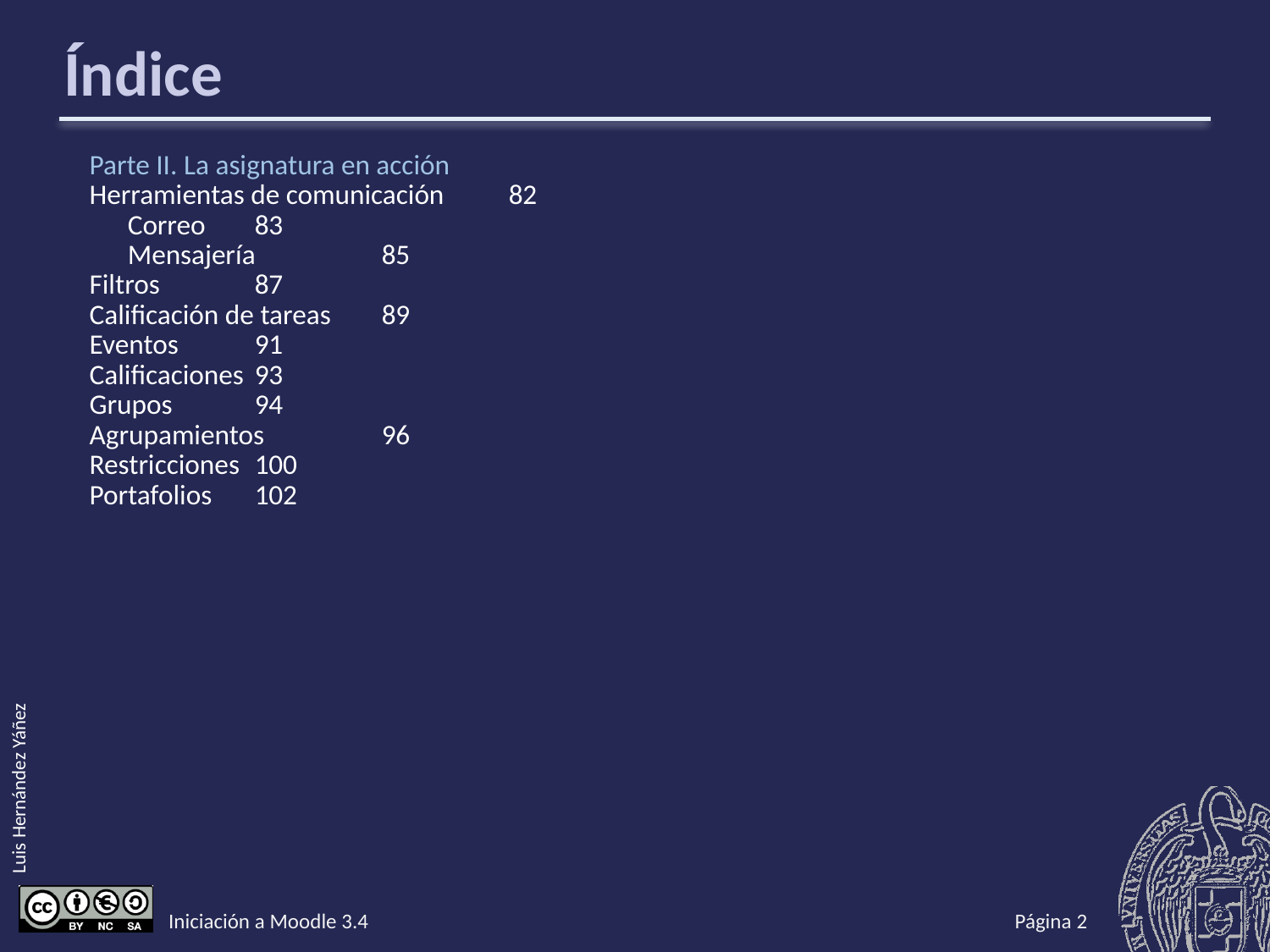

# Índice
Parte II. La asignatura en acción
Herramientas de comunicación	82
	Correo	83
	Mensajería	85
Filtros	87
Calificación de tareas	89
Eventos	91
Calificaciones	93
Grupos	94
Agrupamientos	96
Restricciones	100
Portafolios	102
Iniciación a Moodle 3.4
Página 2